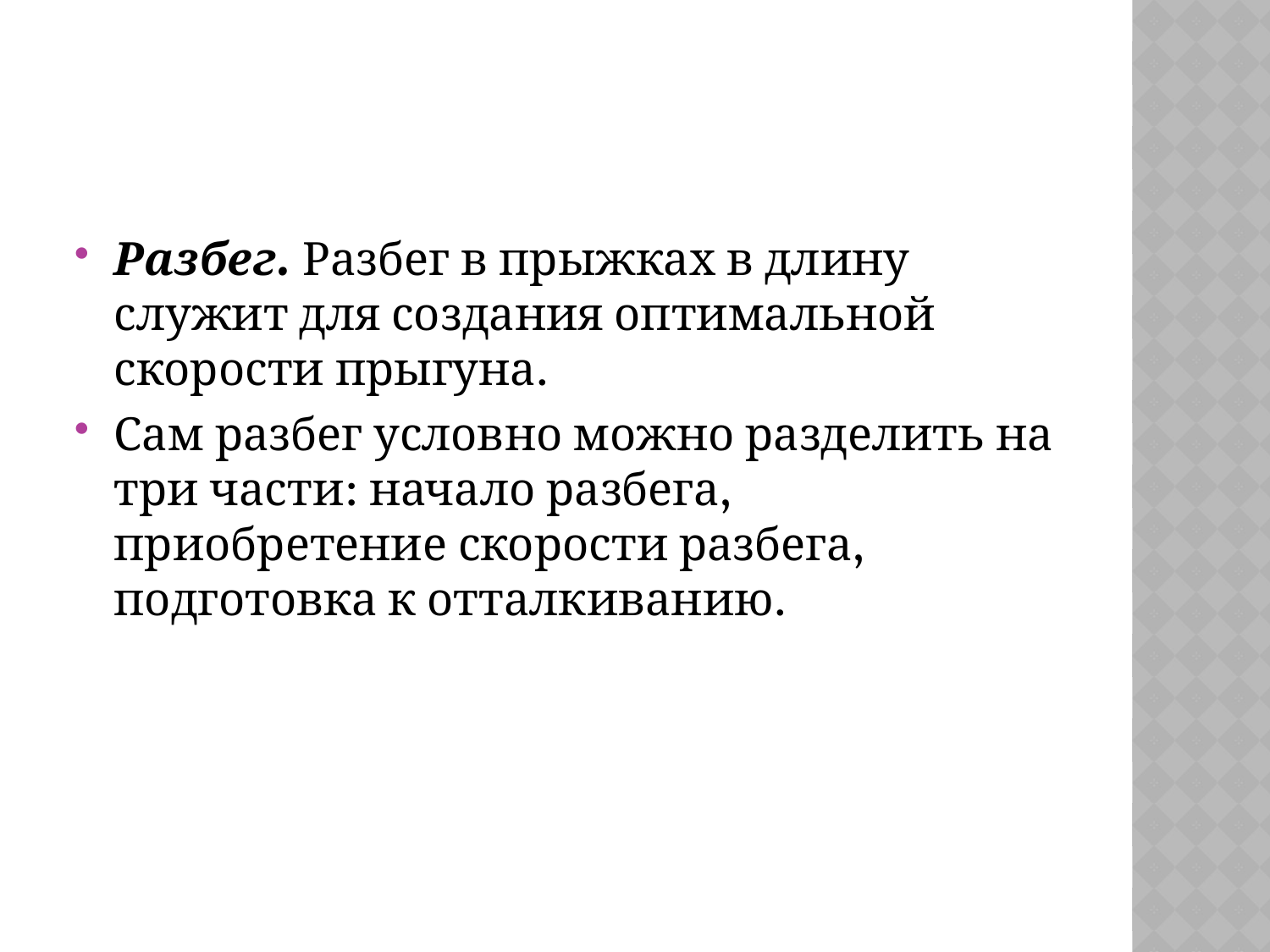

#
Разбег. Разбег в прыжках в длину служит для создания оптимальной скорости прыгуна.
Сам разбег условно можно разделить на три части: начало разбега, приобретение скорости разбега, подготовка к отталкиванию.